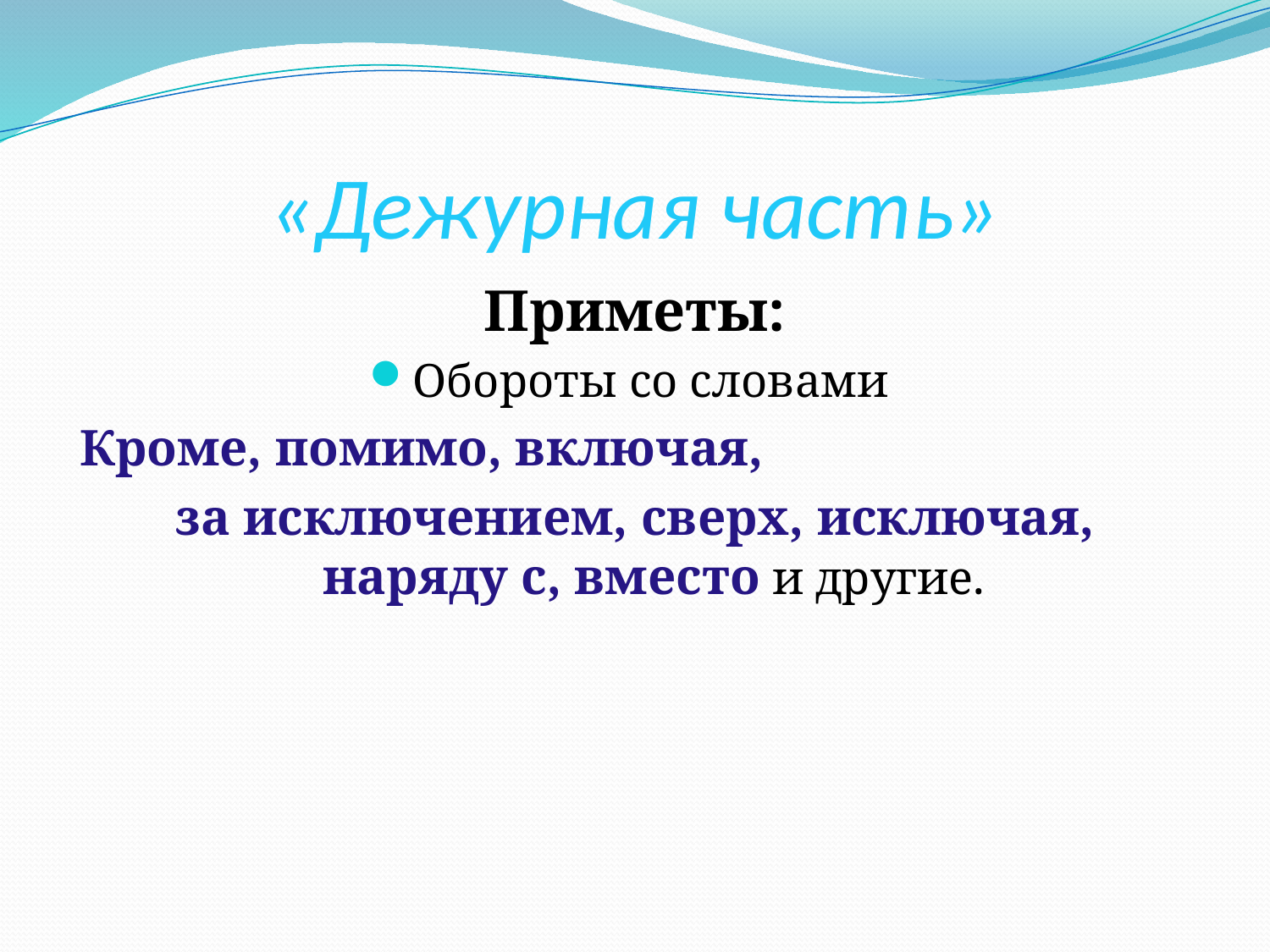

# «Дежурная часть»
Приметы:
Обороты со словами
Кроме, помимо, включая,
за исключением, сверх, исключая, наряду с, вместо и другие.